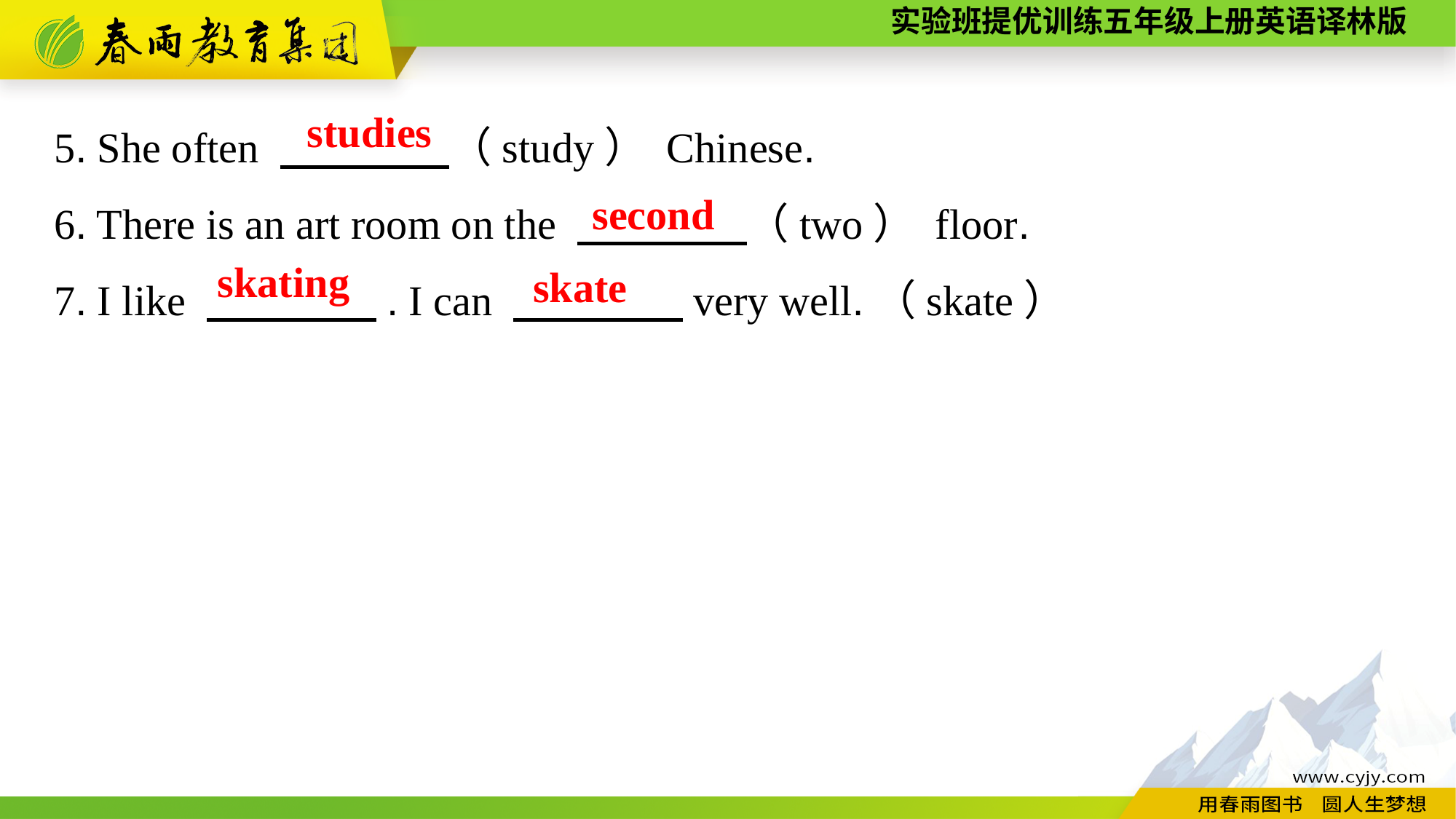

5. She often 　　　　（study） Chinese.
6. There is an art room on the 　　　　（two） floor.
7. I like 　　　　. I can 　　　　very well.（skate）
studies
second
skating
skate